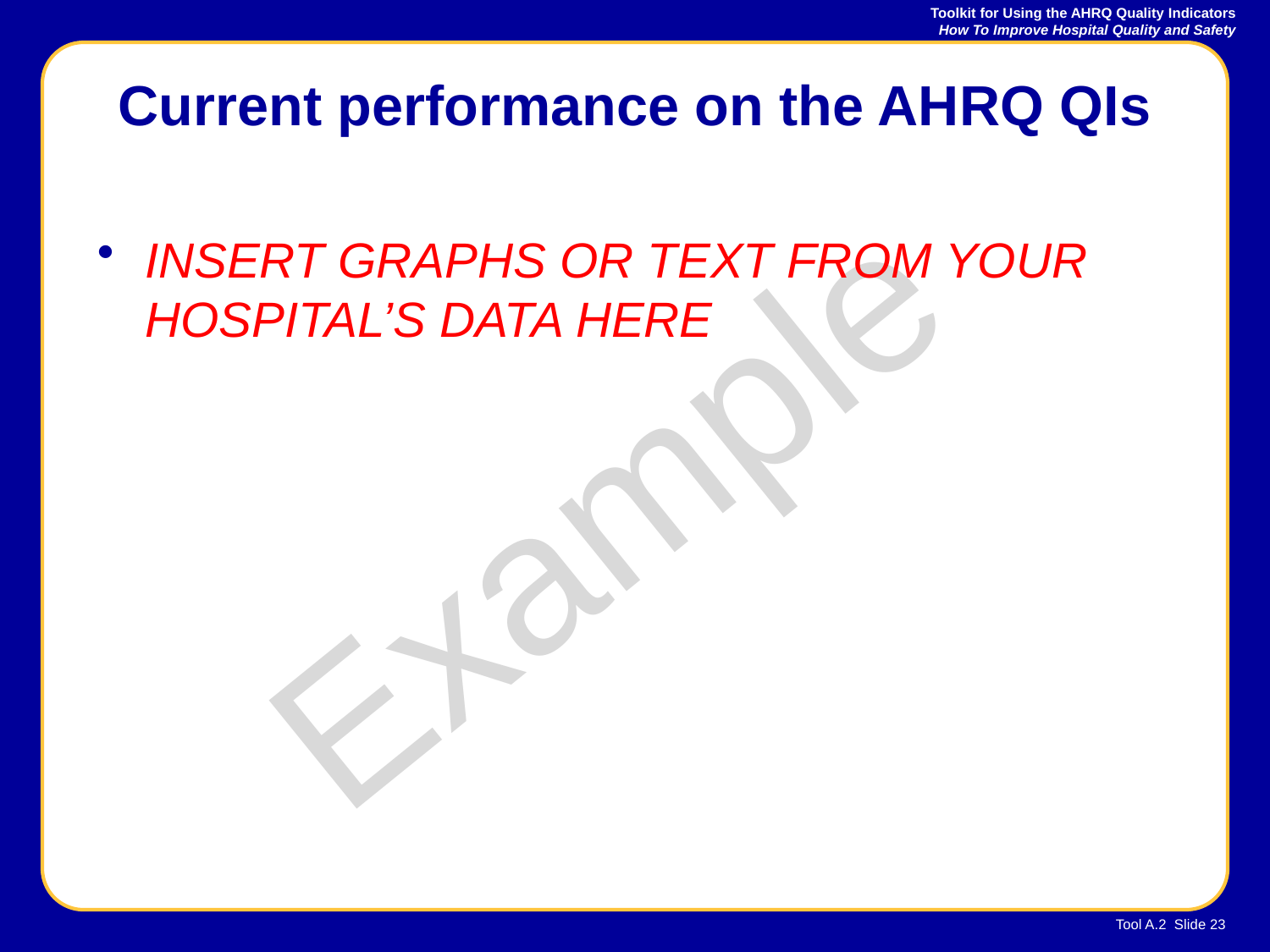

# Current performance on the AHRQ QIs
INSERT GRAPHS OR TEXT FROM YOUR HOSPITAL’S DATA HERE
Example